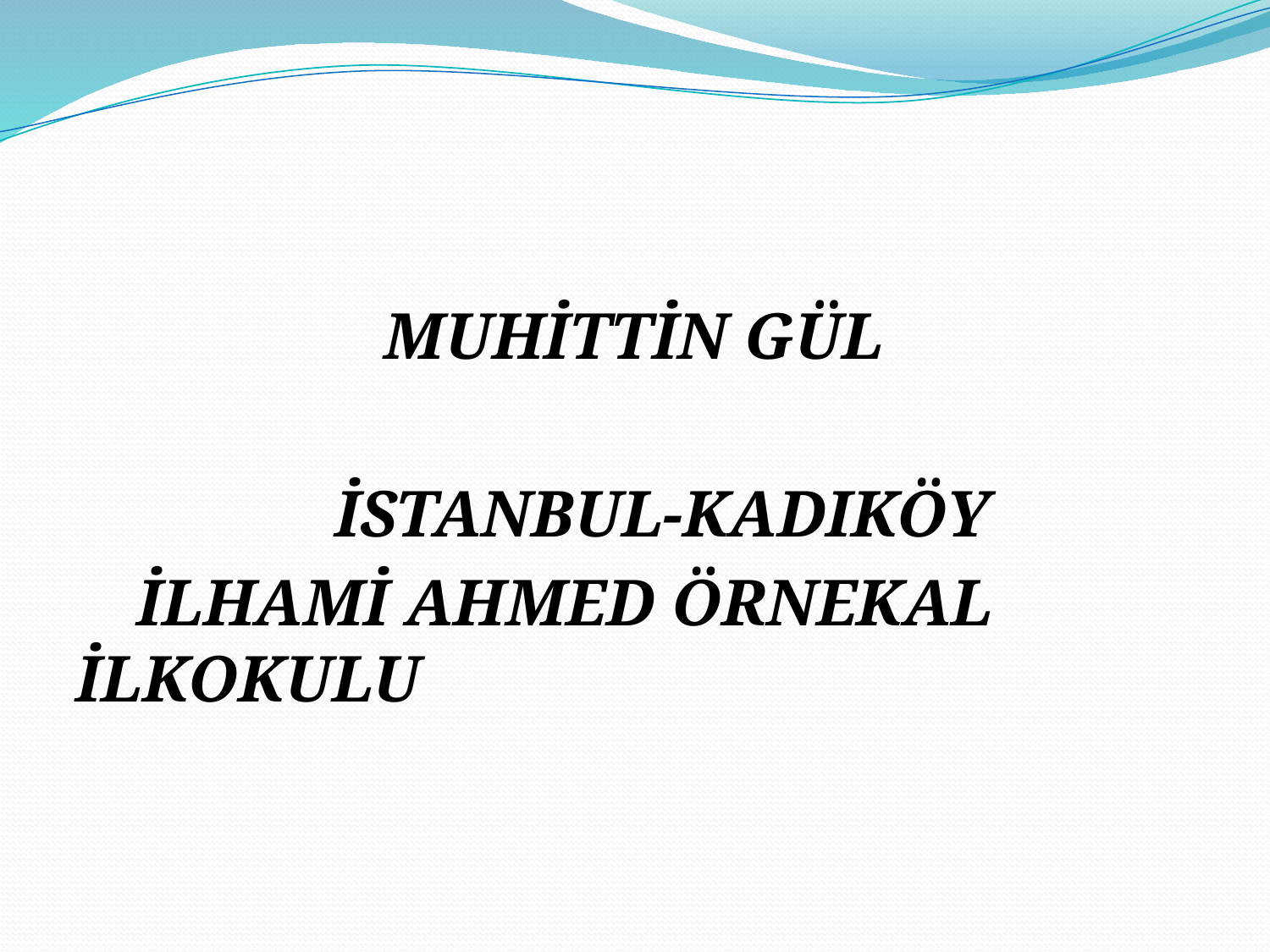

MUHİTTİN GÜL

                  İSTANBUL-KADIKÖY
      İLHAMİ AHMED ÖRNEKAL İLKOKULU